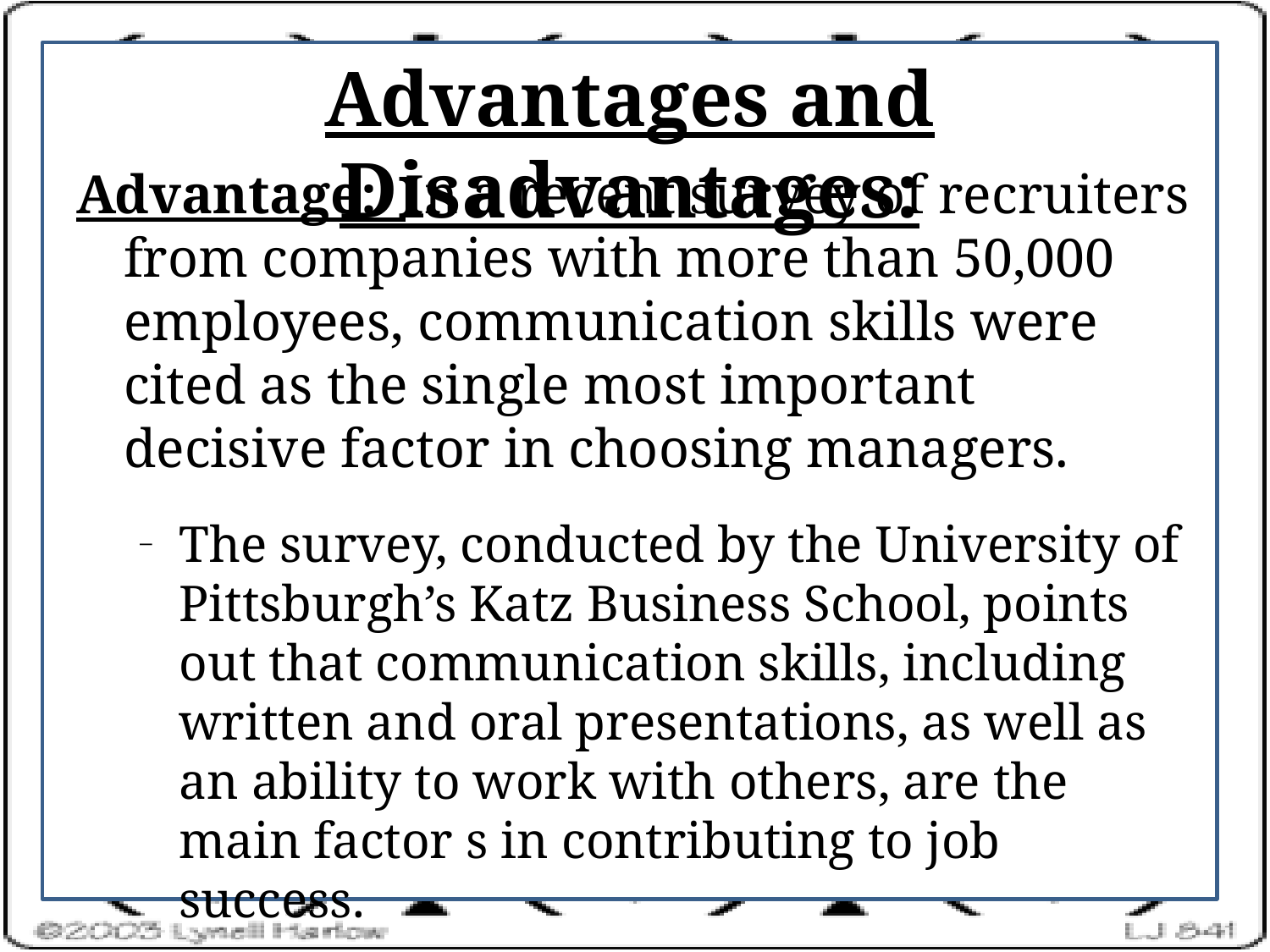

# Advantages and Disadvantages:

Advantage:  In a recent survey of recruiters from companies with more than 50,000 employees, communication skills were cited as the single most important decisive factor in choosing managers.
The survey, conducted by the University of Pittsburgh’s Katz Business School, points out that communication skills, including written and oral presentations, as well as an ability to work with others, are the main factor s in contributing to job success.